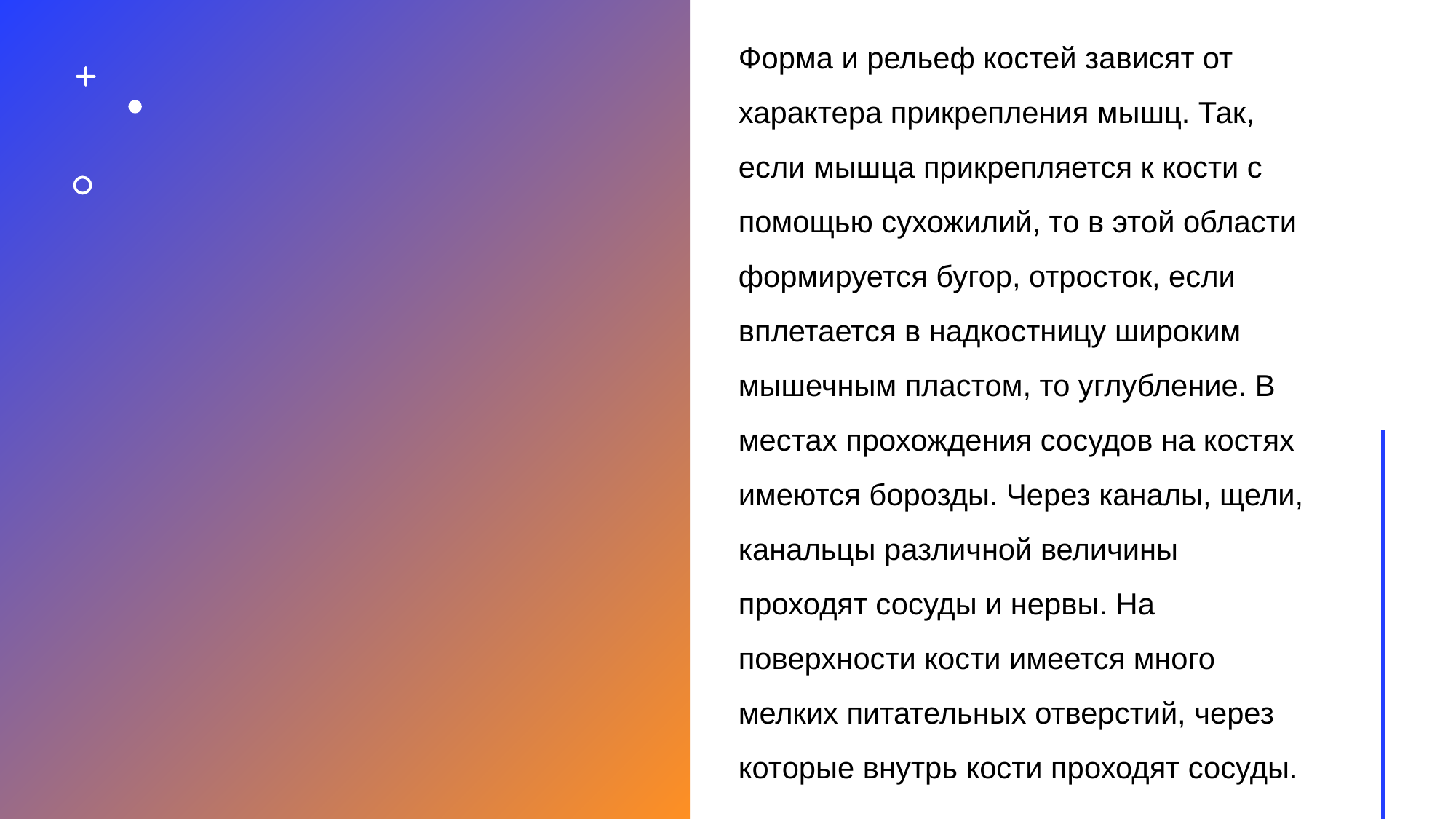

Форма и рельеф костей зависят от характера прикрепления мышц. Так, если мышца прикрепляется к кости с помощью сухожилий, то в этой области формируется бугор, отросток, если вплетается в надкостницу широким мышечным пластом, то углубление. В местах прохождения сосудов на костях имеются борозды. Через каналы, щели, канальцы различной величины проходят сосуды и нервы. На поверхности кости имеется много мелких питательных отверстий, через которые внутрь кости проходят сосуды.